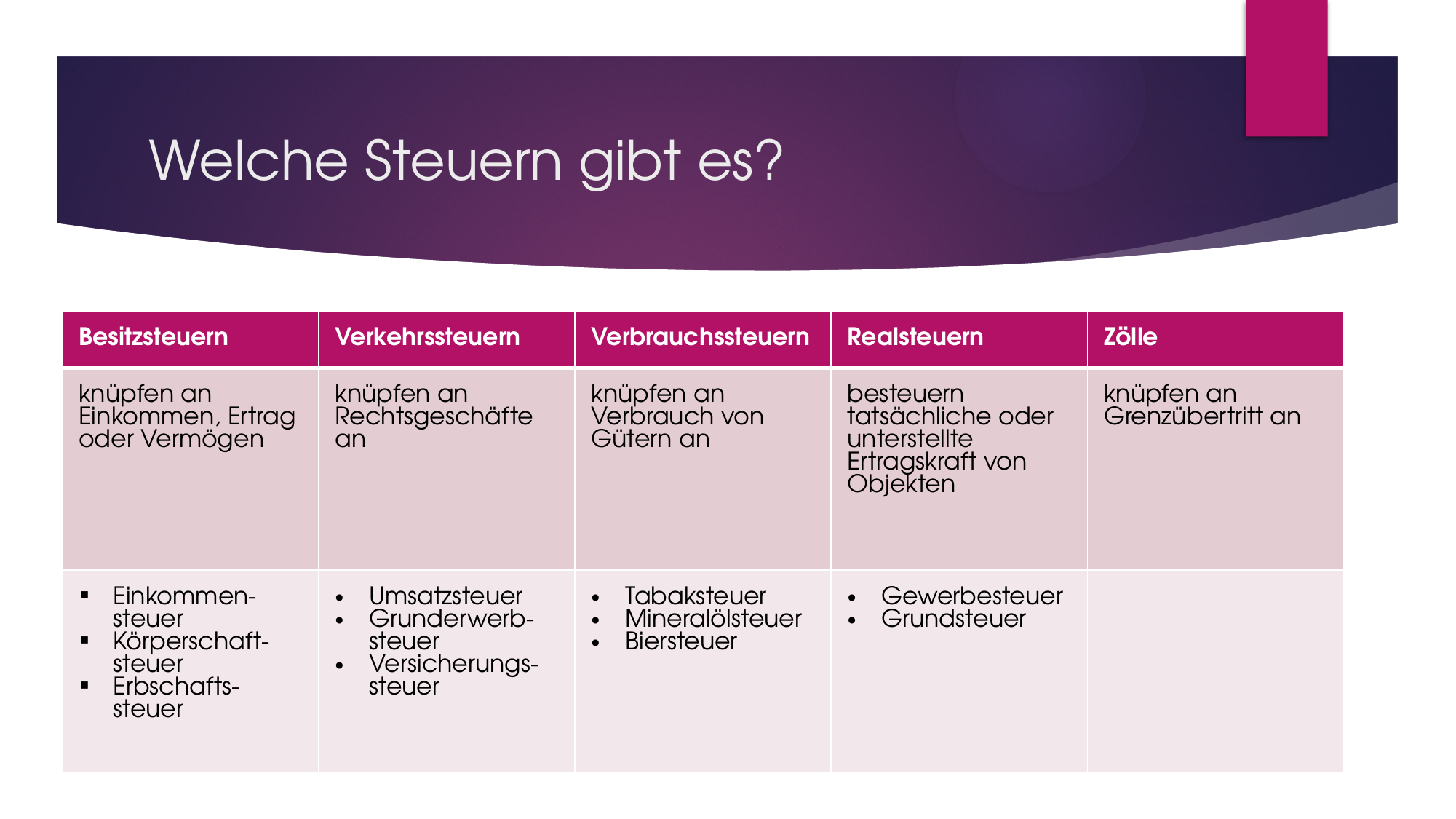

# Welche Steuern gibt es?
| Besitzsteuern | Verkehrssteuern | Verbrauchssteuern | Realsteuern | Zölle |
| --- | --- | --- | --- | --- |
| knüpfen an Einkommen, Ertrag oder Vermögen | knüpfen an Rechtsgeschäfte an | knüpfen an Verbrauch von Gütern an | besteuern tatsächliche oder unterstellte Ertragskraft von Objekten | knüpfen an Grenzübertritt an |
| Einkommen-steuer Körperschaft-steuer Erbschafts-steuer | Umsatzsteuer Grunderwerb-steuer Versicherungs-steuer | Tabaksteuer Mineralölsteuer Biersteuer | Gewerbesteuer Grundsteuer |  |